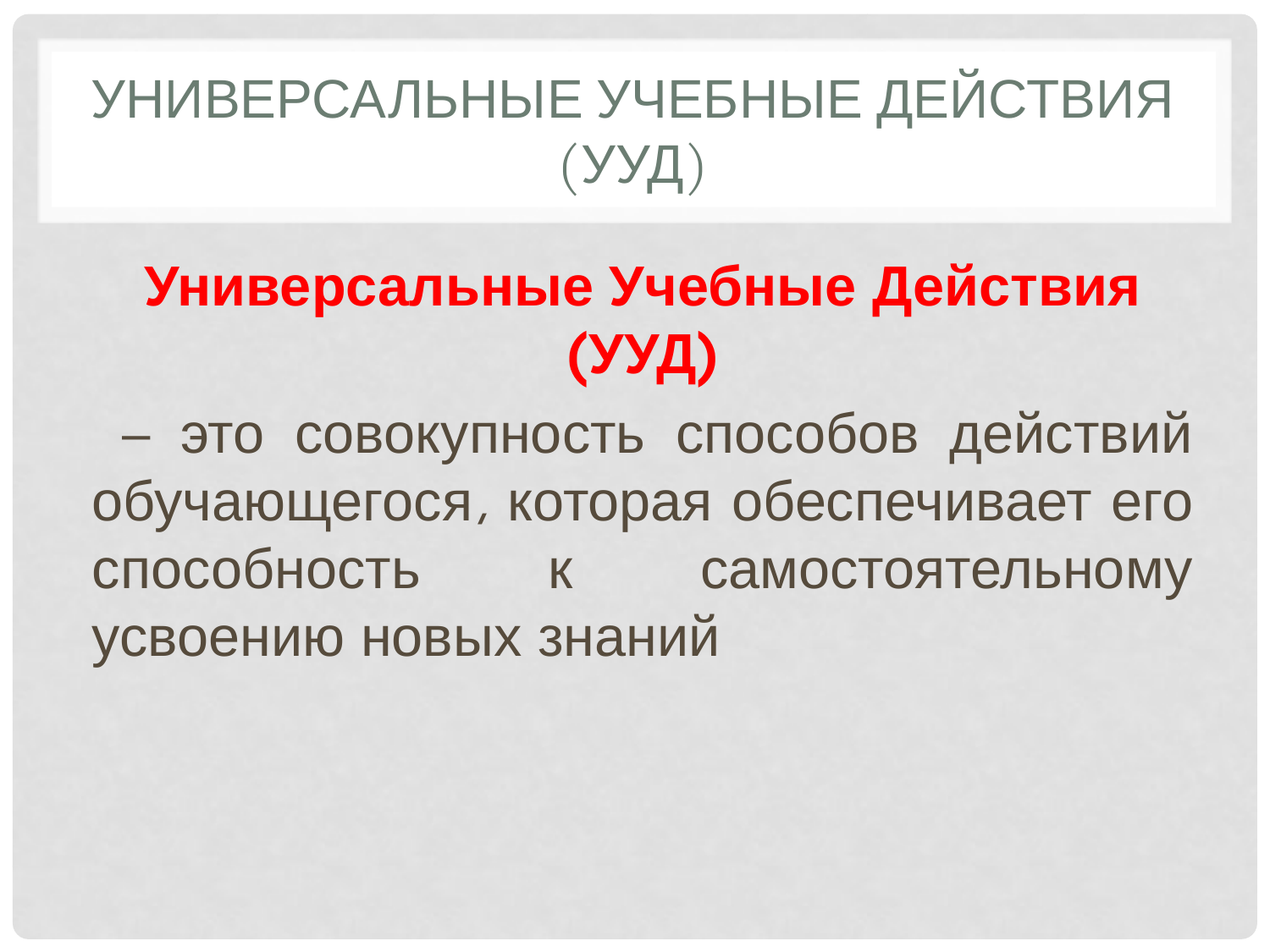

# Универсальные Учебные Действия (УУД)
Универсальные Учебные Действия (УУД)
 – это совокупность способов действий обучающегося, которая обеспечивает его способность к самостоятельному усвоению новых знаний